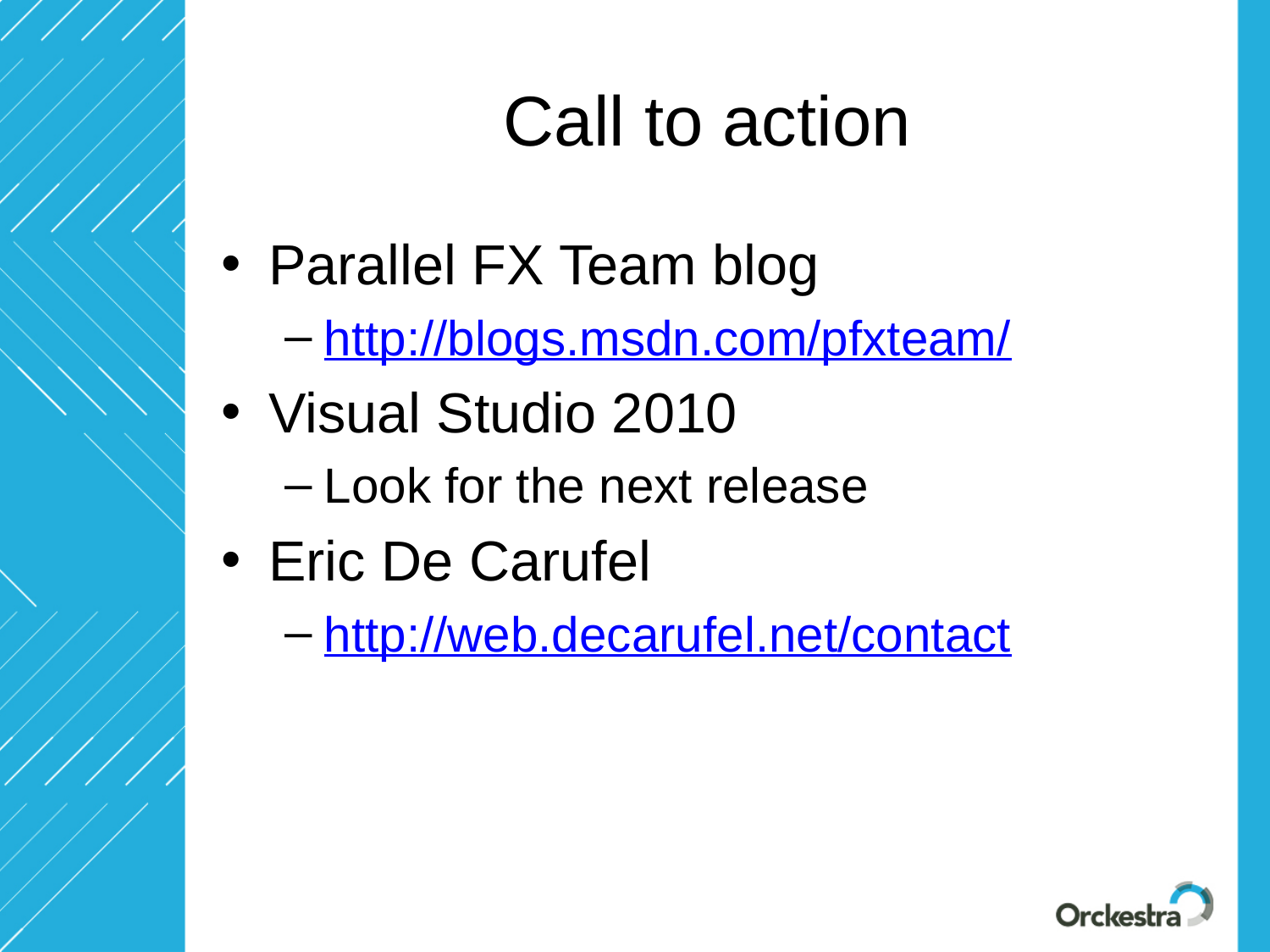

# Call to action
Parallel FX Team blog
http://blogs.msdn.com/pfxteam/
Visual Studio 2010
Look for the next release
Eric De Carufel
http://web.decarufel.net/contact